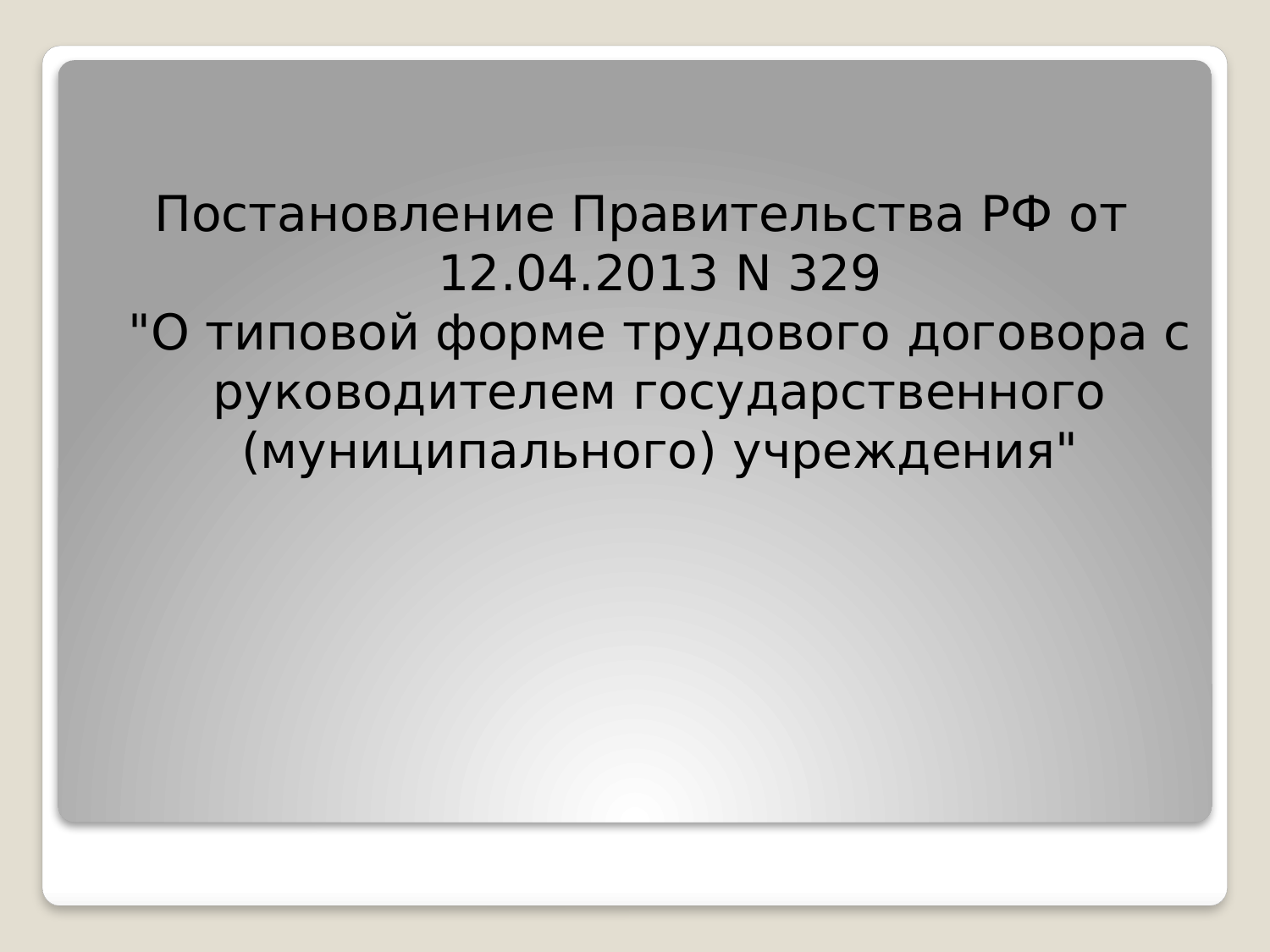

Постановление Правительства РФ от 12.04.2013 N 329
"О типовой форме трудового договора с руководителем государственного (муниципального) учреждения"